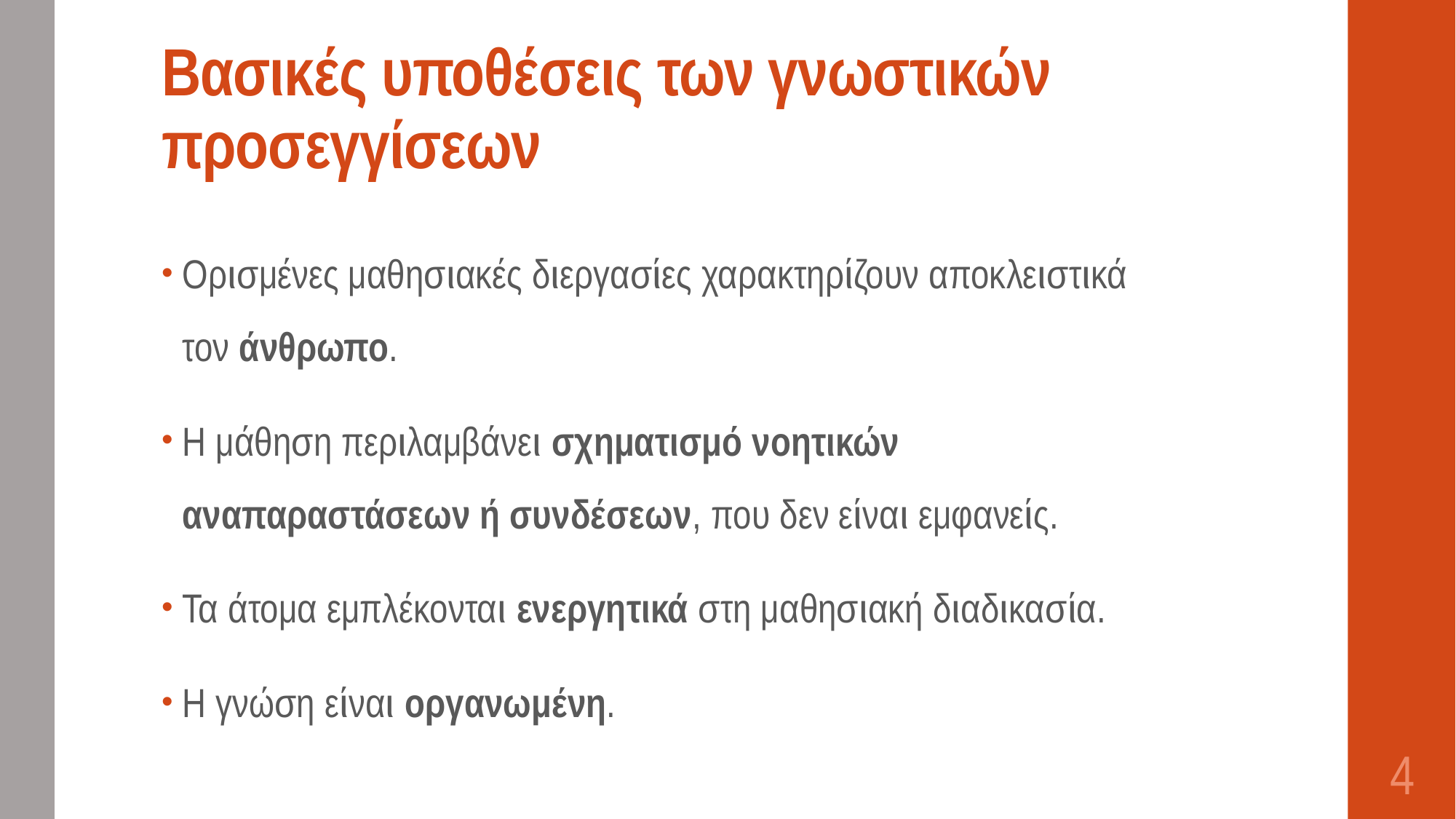

# Βασικές υποθέσεις των γνωστικών προσεγγίσεων
Ορισμένες μαθησιακές διεργασίες χαρακτηρίζουν αποκλειστικά τον άνθρωπο.
Η μάθηση περιλαμβάνει σχηματισμό νοητικών αναπαραστάσεων ή συνδέσεων, που δεν είναι εμφανείς.
Τα άτομα εμπλέκονται ενεργητικά στη μαθησιακή διαδικασία.
Η γνώση είναι οργανωμένη.
4